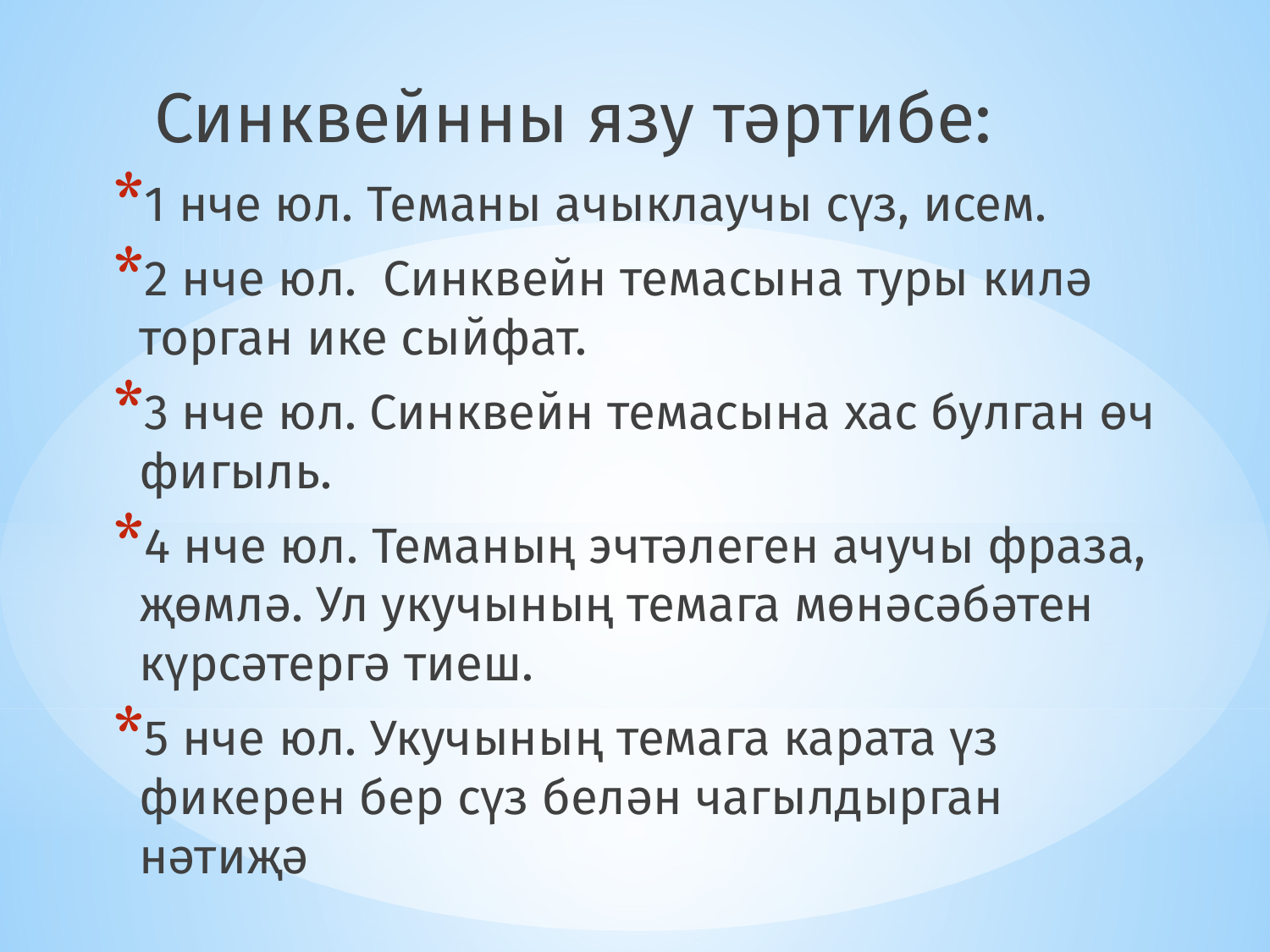

Синквейнны язу тәртибе:
1 нче юл. Теманы ачыклаучы сүз, исем.
2 нче юл.  Синквейн темасына туры килә торган ике сыйфат.
3 нче юл. Синквейн темасына хас булган өч фигыль.
4 нче юл. Теманың эчтәлеген ачучы фраза,   җөмлә. Ул укучының темага мөнәсәбәтен күрсәтергә тиеш.
5 нче юл. Укучының темага карата үз фикерен бер сүз белән чагылдырган нәтиҗә